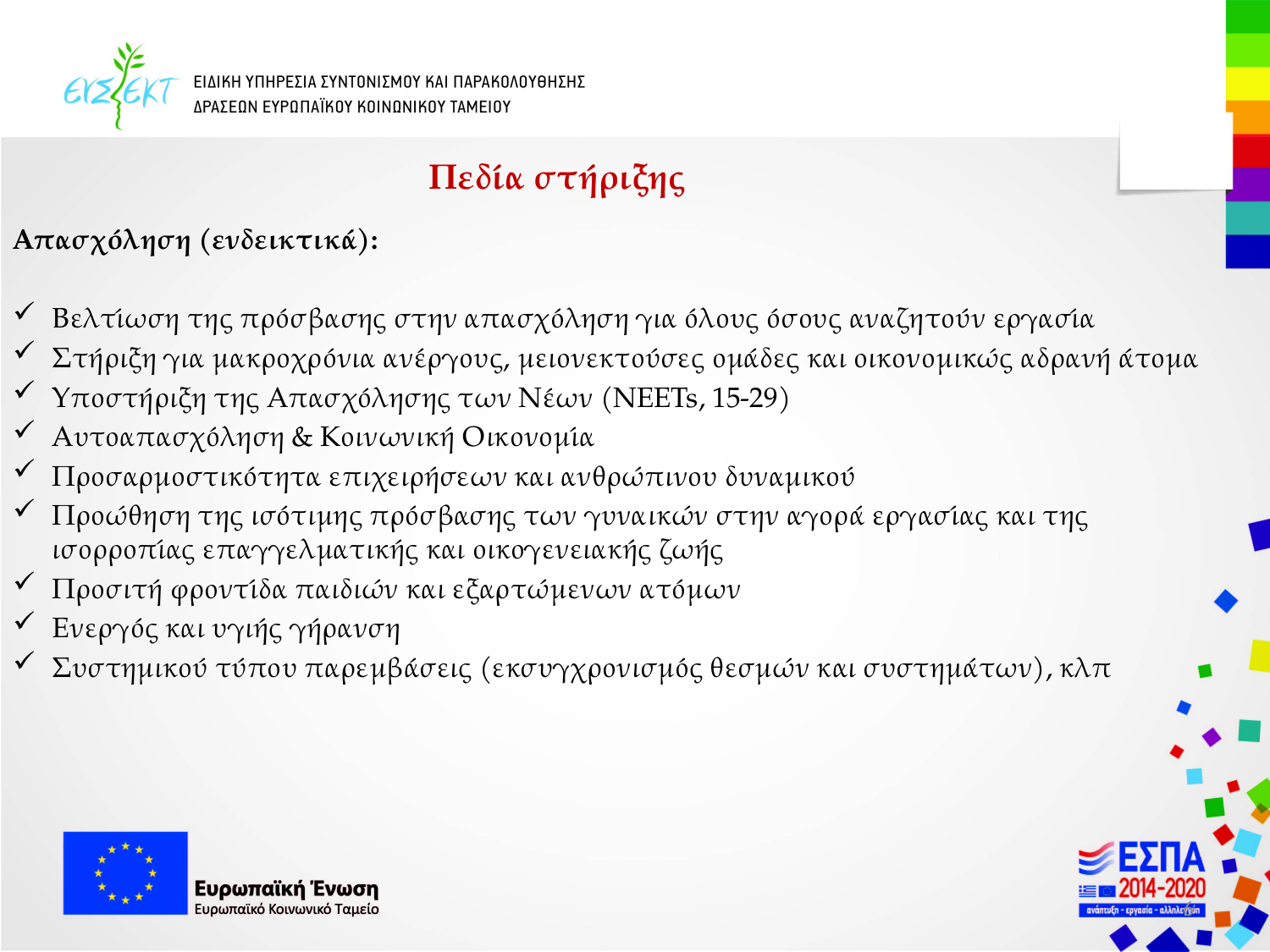

# Πεδία στήριξης
Απασχόληση (ενδεικτικά):

Βελτίωση της πρόσβασης στην απασχόληση για όλους όσους αναζητούν εργασία
Στήριξη για μακροχρόνια ανέργους, μειονεκτούσες ομάδες και οικονομικώς αδρανή άτομα
Υποστήριξη της Απασχόλησης των Νέων (NEETs, 15-29)
Αυτοαπασχόληση & Κοινωνική Οικονομία
Προσαρμοστικότητα επιχειρήσεων και ανθρώπινου δυναμικού
Προώθηση της ισότιμης πρόσβασης των γυναικών στην αγορά εργασίας και της ισορροπίας επαγγελματικής και οικογενειακής ζωής
Προσιτή φροντίδα παιδιών και εξαρτώμενων ατόμων
Ενεργός και υγιής γήρανση
Συστημικού τύπου παρεμβάσεις (εκσυγχρονισμός θεσμών και συστημάτων), κλπ

6